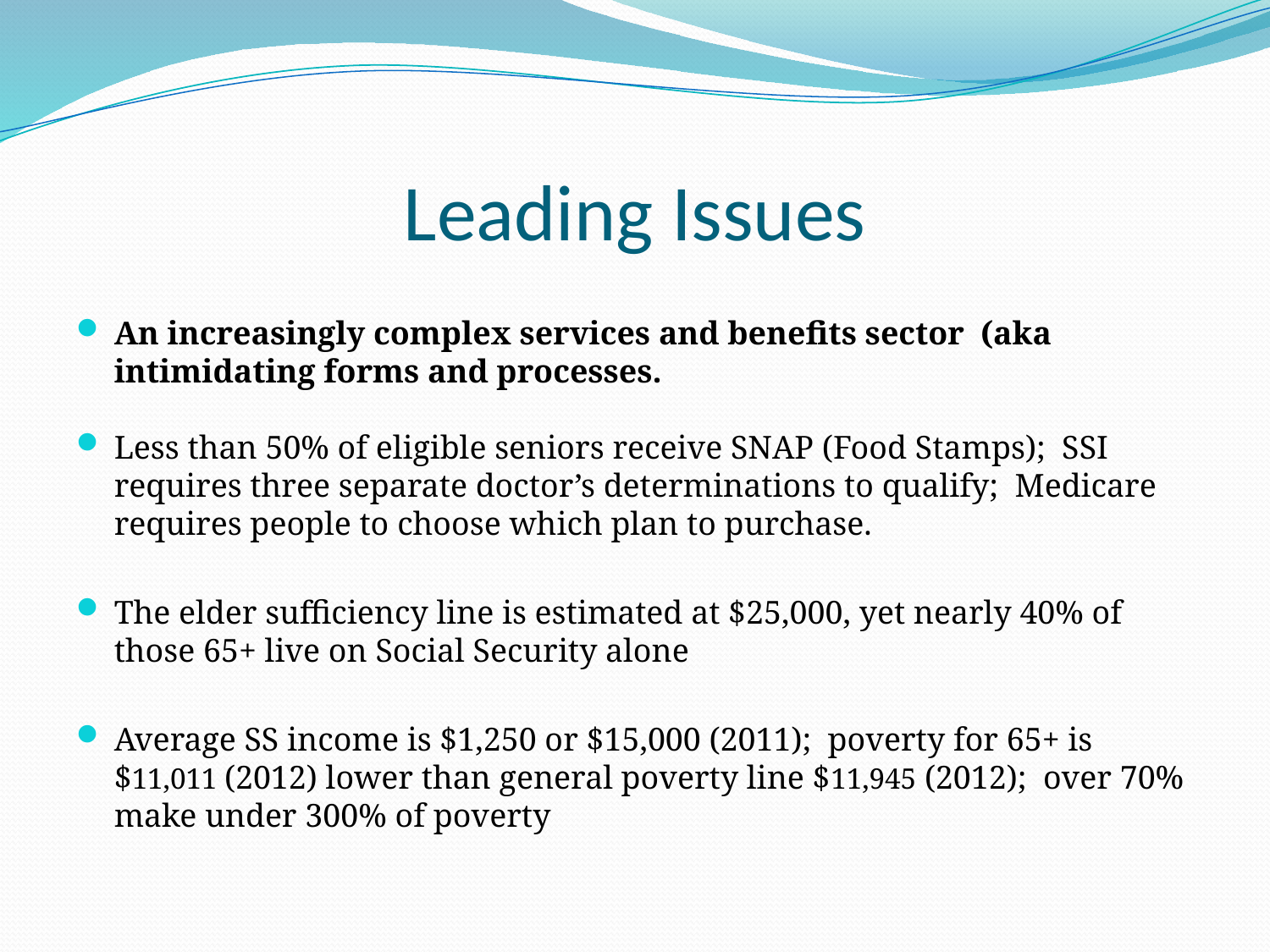

# Leading Issues

An increasingly complex services and benefits sector  (aka intimidating forms and processes.

Less than 50% of eligible seniors receive SNAP (Food Stamps);  SSI requires three separate doctor’s determinations to qualify;  Medicare requires people to choose which plan to purchase.

The elder sufficiency line is estimated at $25,000, yet nearly 40% of those 65+ live on Social Security alone

Average SS income is $1,250 or $15,000 (2011);  poverty for 65+ is $11,011 (2012) lower than general poverty line $11,945 (2012);  over 70% make under 300% of poverty